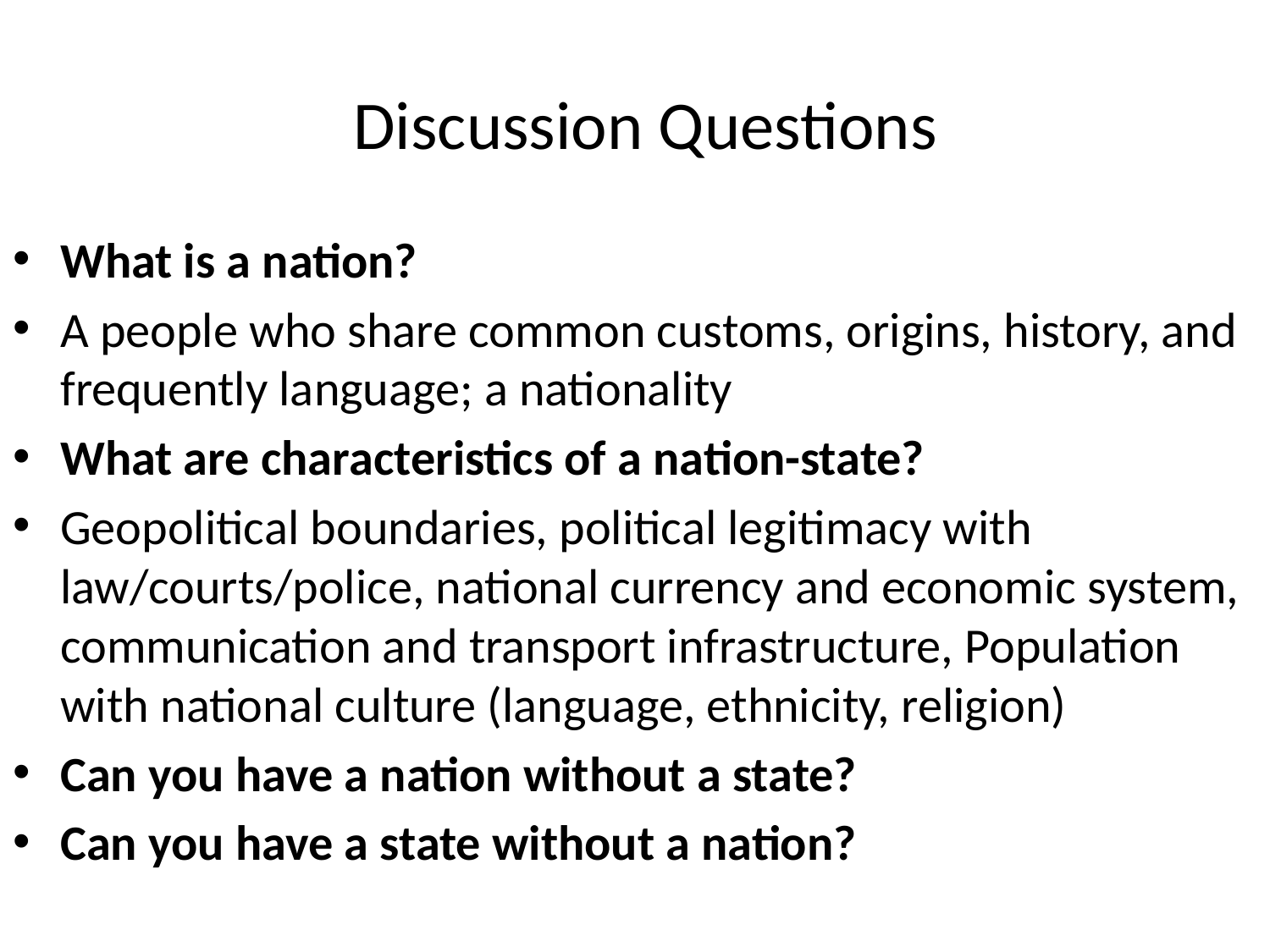

# Discussion Questions
What is a nation?
A people who share common customs, origins, history, and frequently language; a nationality
What are characteristics of a nation-state?
Geopolitical boundaries, political legitimacy with law/courts/police, national currency and economic system,  communication and transport infrastructure, Population with national culture (language, ethnicity, religion)
Can you have a nation without a state?
Can you have a state without a nation?